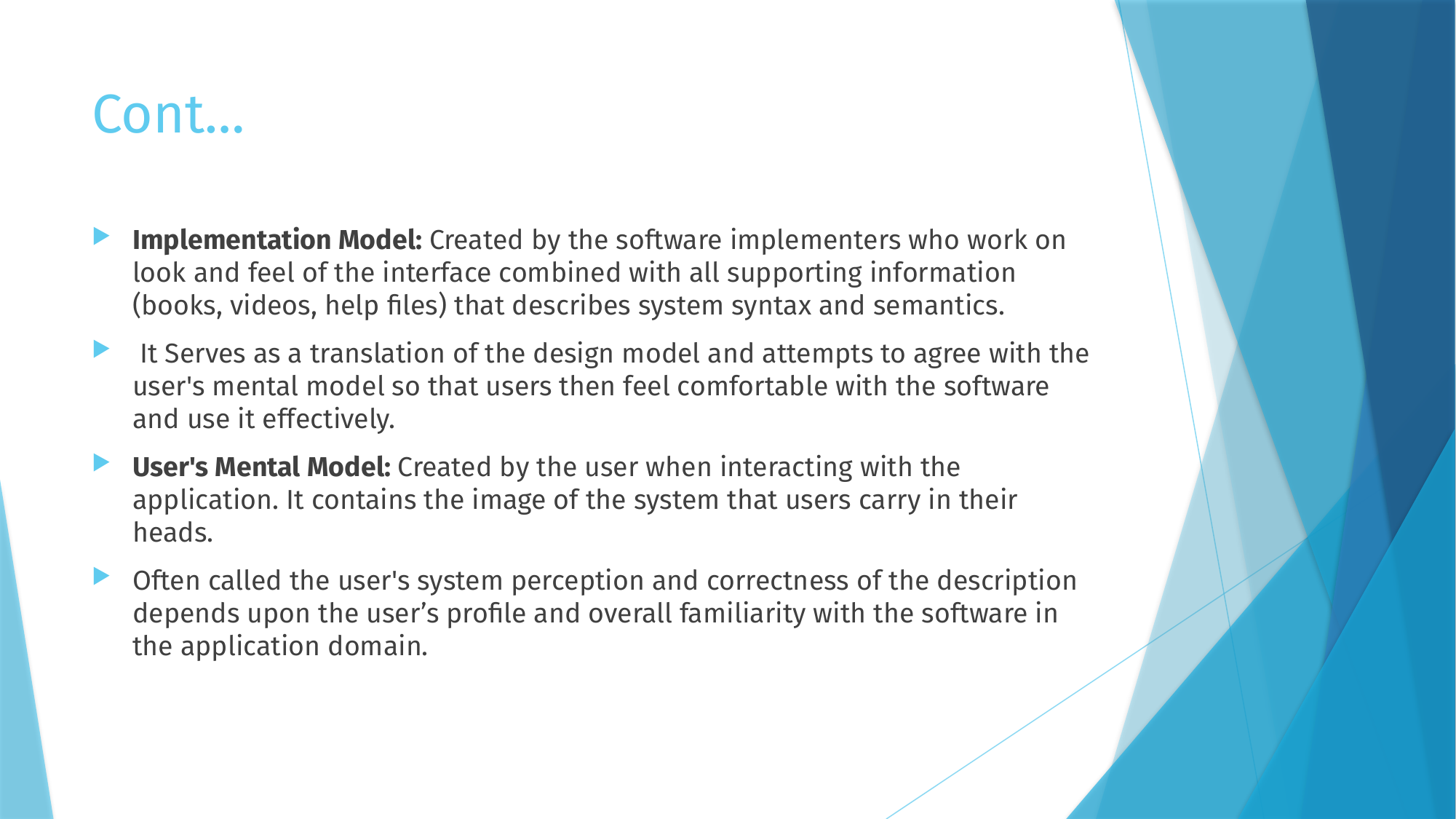

# Cont…
Implementation Model: Created by the software implementers who work on look and feel of the interface combined with all supporting information (books, videos, help files) that describes system syntax and semantics.
 It Serves as a translation of the design model and attempts to agree with the user's mental model so that users then feel comfortable with the software and use it effectively.
User's Mental Model: Created by the user when interacting with the application. It contains the image of the system that users carry in their heads.
Often called the user's system perception and correctness of the description depends upon the user’s profile and overall familiarity with the software in the application domain.